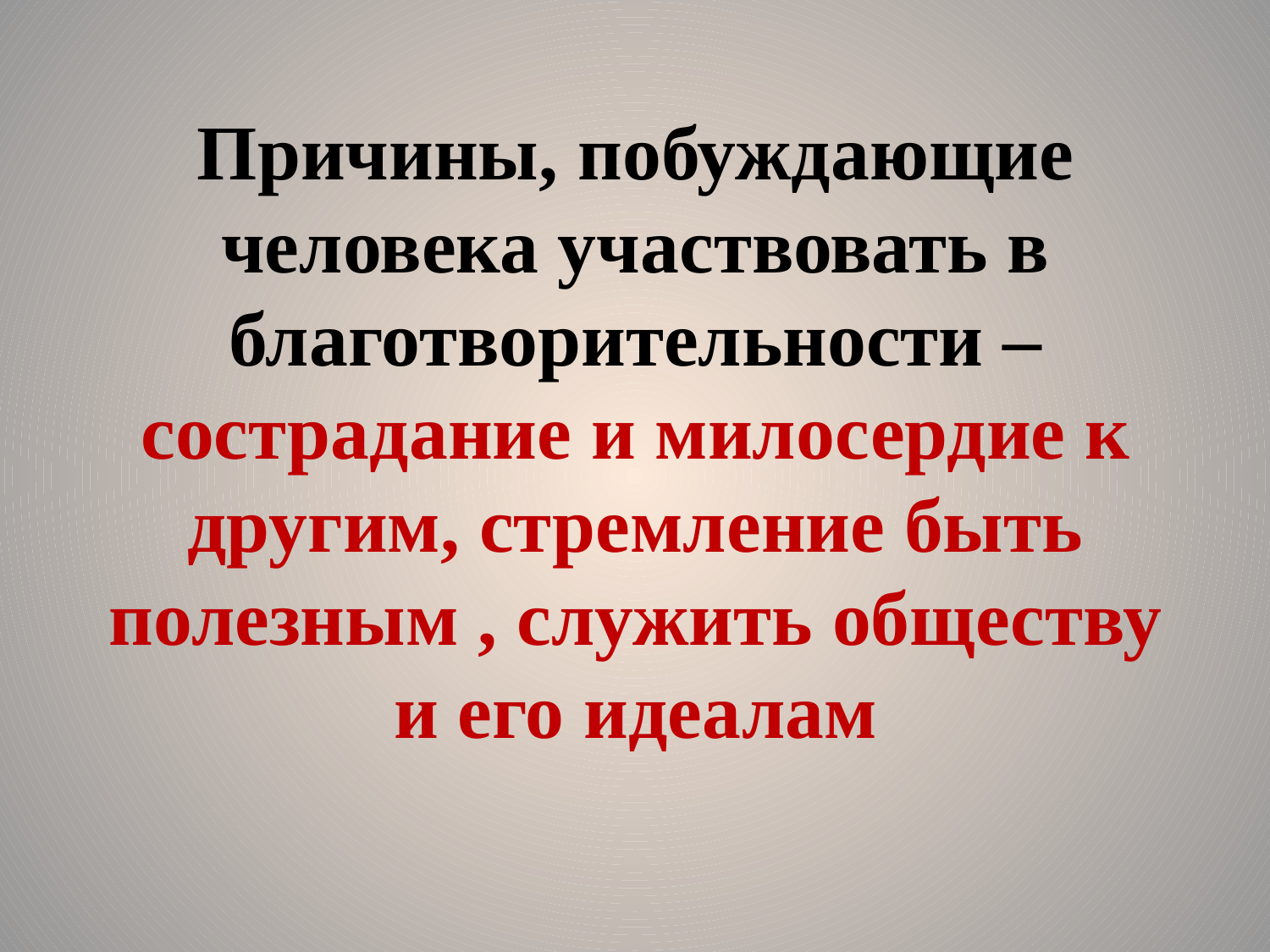

Причины, побуждающие человека участвовать в благотворительности – сострадание и милосердие к другим, стремление быть полезным , служить обществу и его идеалам